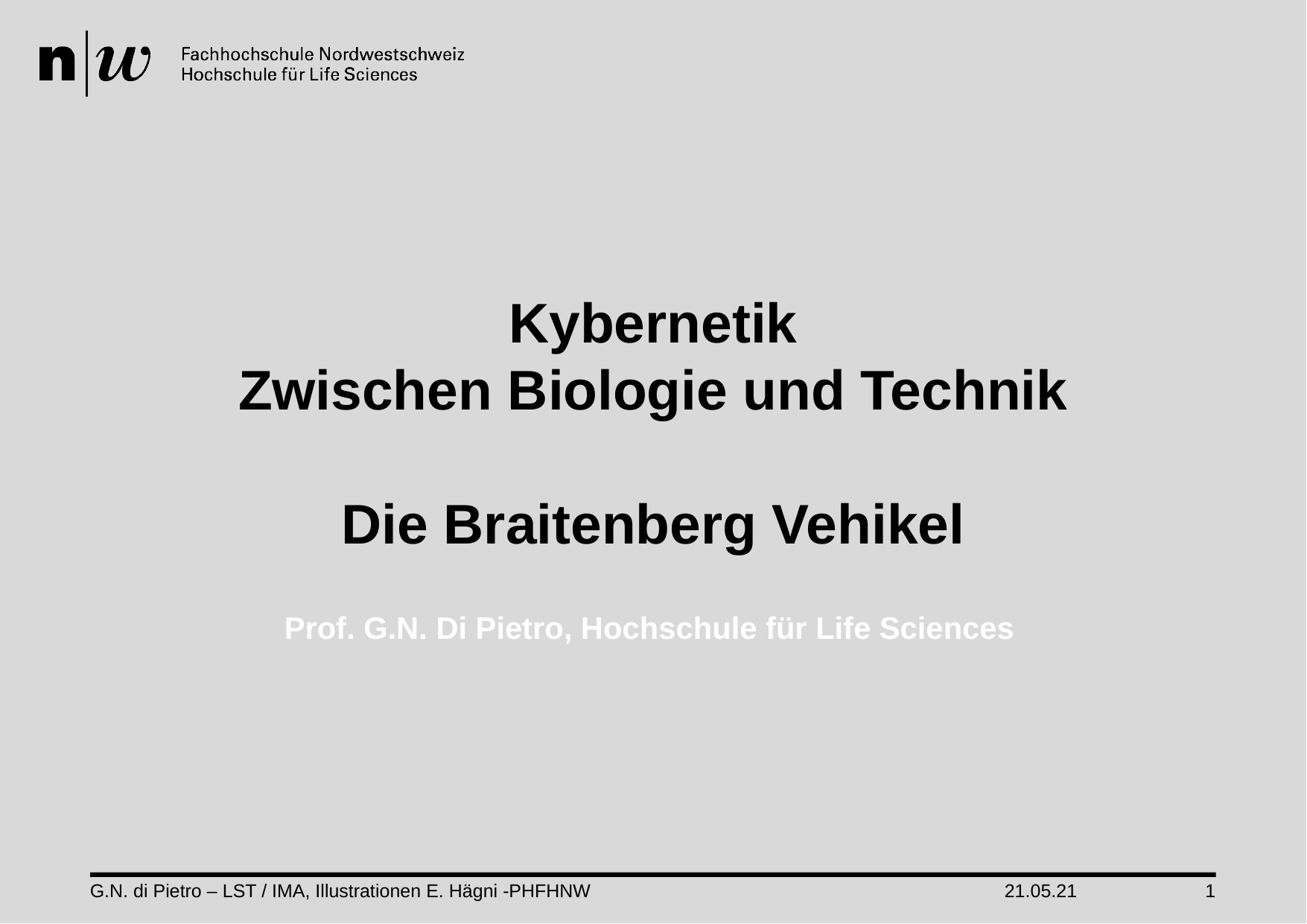

Kybernetik
Zwischen Biologie und Technik

Die Braitenberg Vehikel
Prof. G.N. Di Pietro, Hochschule für Life Sciences
G.N. di Pietro – LST / IMA, Illustrationen E. Hägni -PHFHNW
21.05.21
1